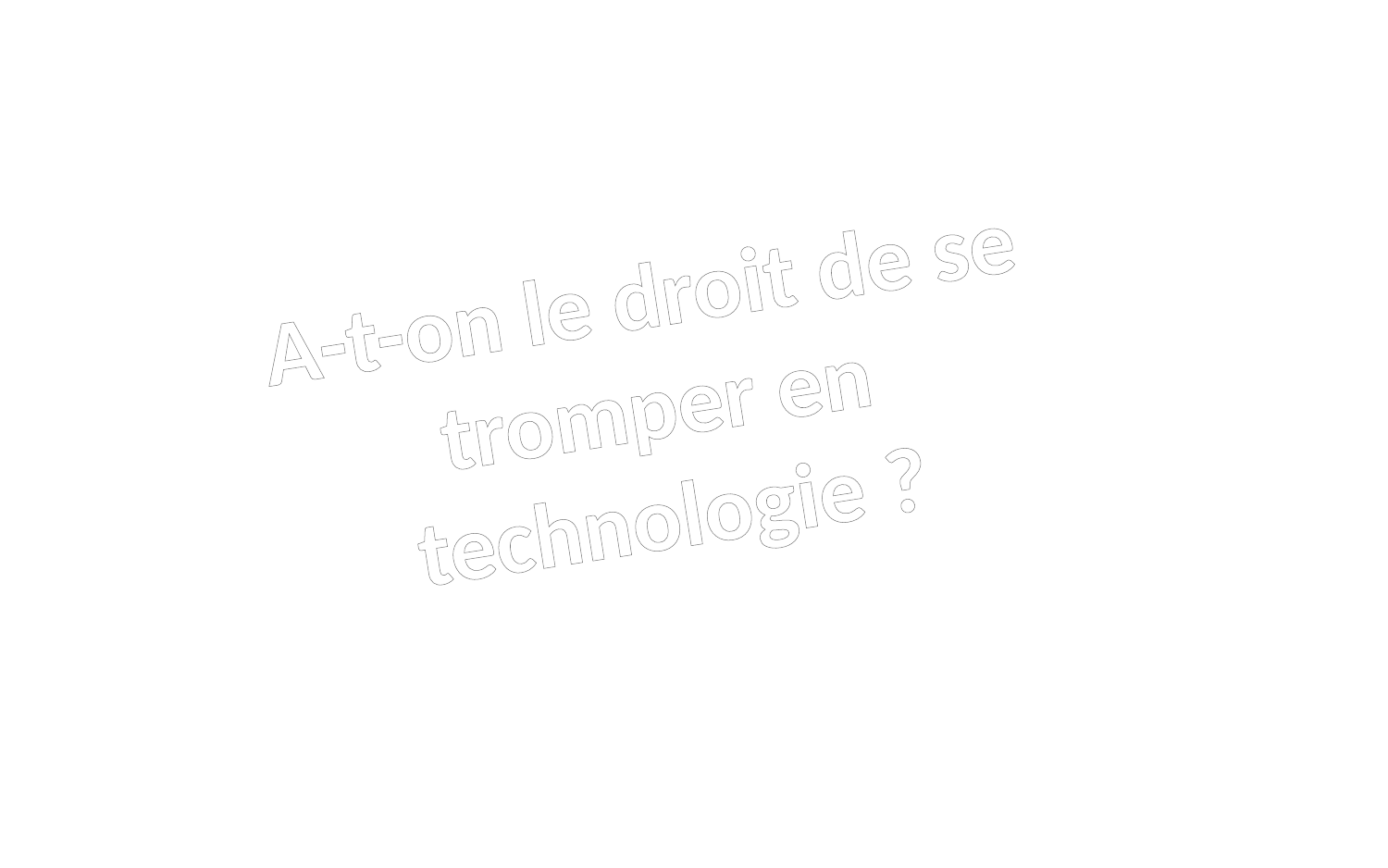

A-t-on le droit de se tromper en technologie ?